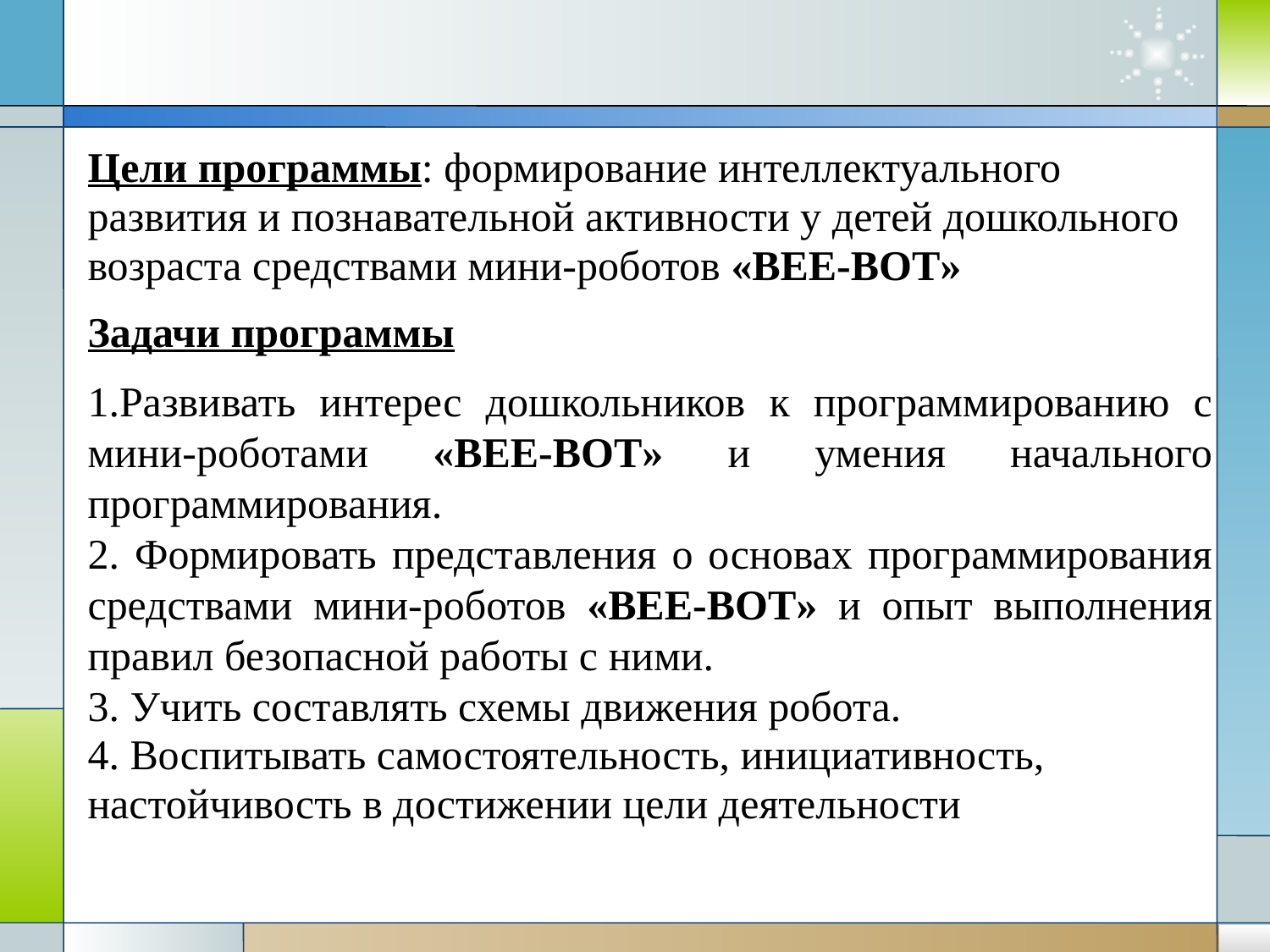

#
Цели программы: формирование интеллектуального развития и познавательной активности у детей дошкольного возраста средствами мини-роботов «BEE-BOT»
Задачи программы
1.Развивать интерес дошкольников к программированию с мини-роботами «BEE-BOT» и умения начального программирования.
2. Формировать представления о основах программирования средствами мини-роботов «BEE-BOT» и опыт выполнения правил безопасной работы с ними.
3. Учить составлять схемы движения робота.
4. Воспитывать самостоятельность, инициативность, настойчивость в достижении цели деятельности.